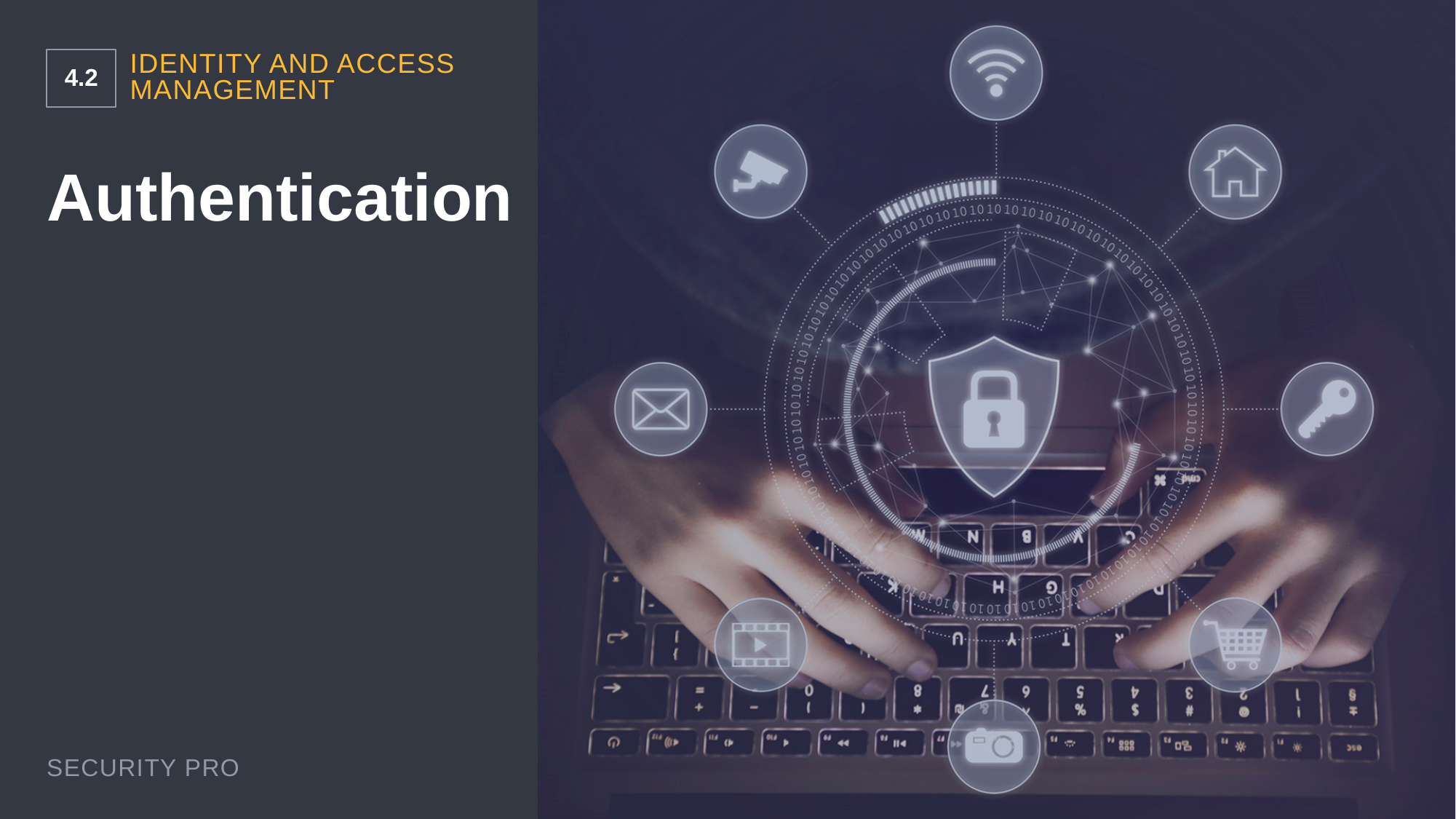

4.2
Identity and Access Management
# Authentication
Security Pro